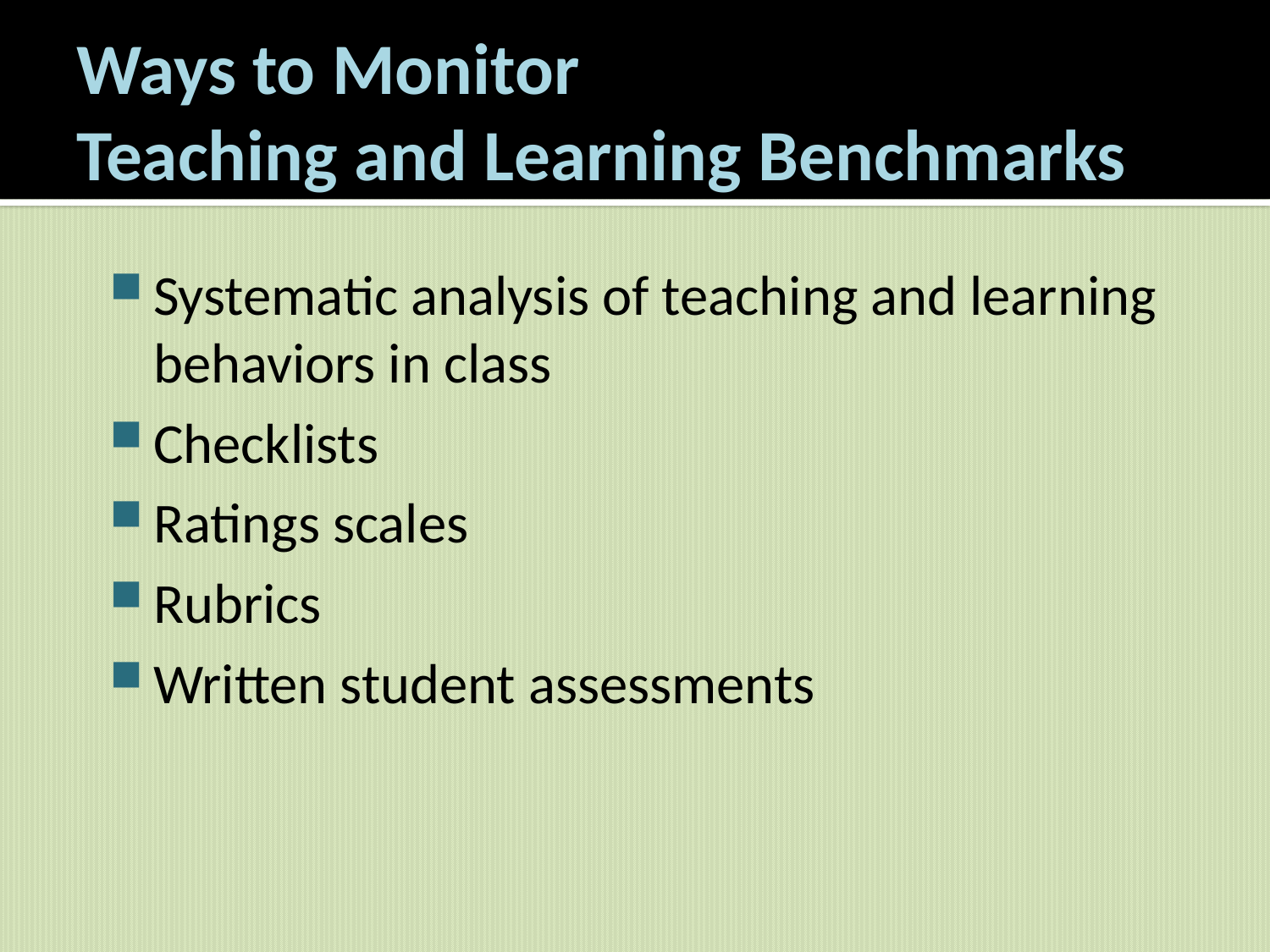

# Ways to Monitor Teaching and Learning Benchmarks
Systematic analysis of teaching and learning behaviors in class
Checklists
Ratings scales
Rubrics
Written student assessments